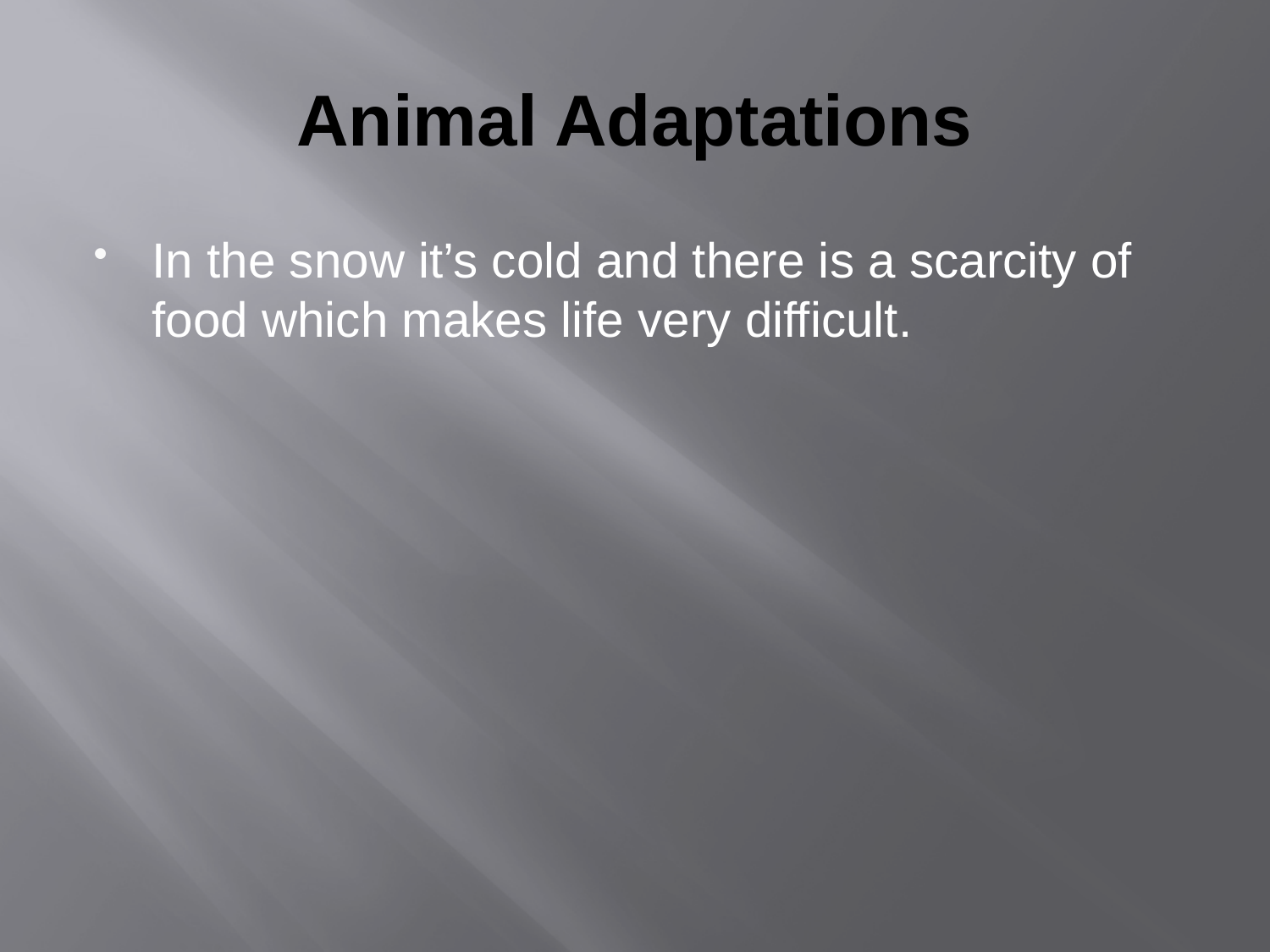

# Animal Adaptations
In the snow it’s cold and there is a scarcity of food which makes life very difficult.